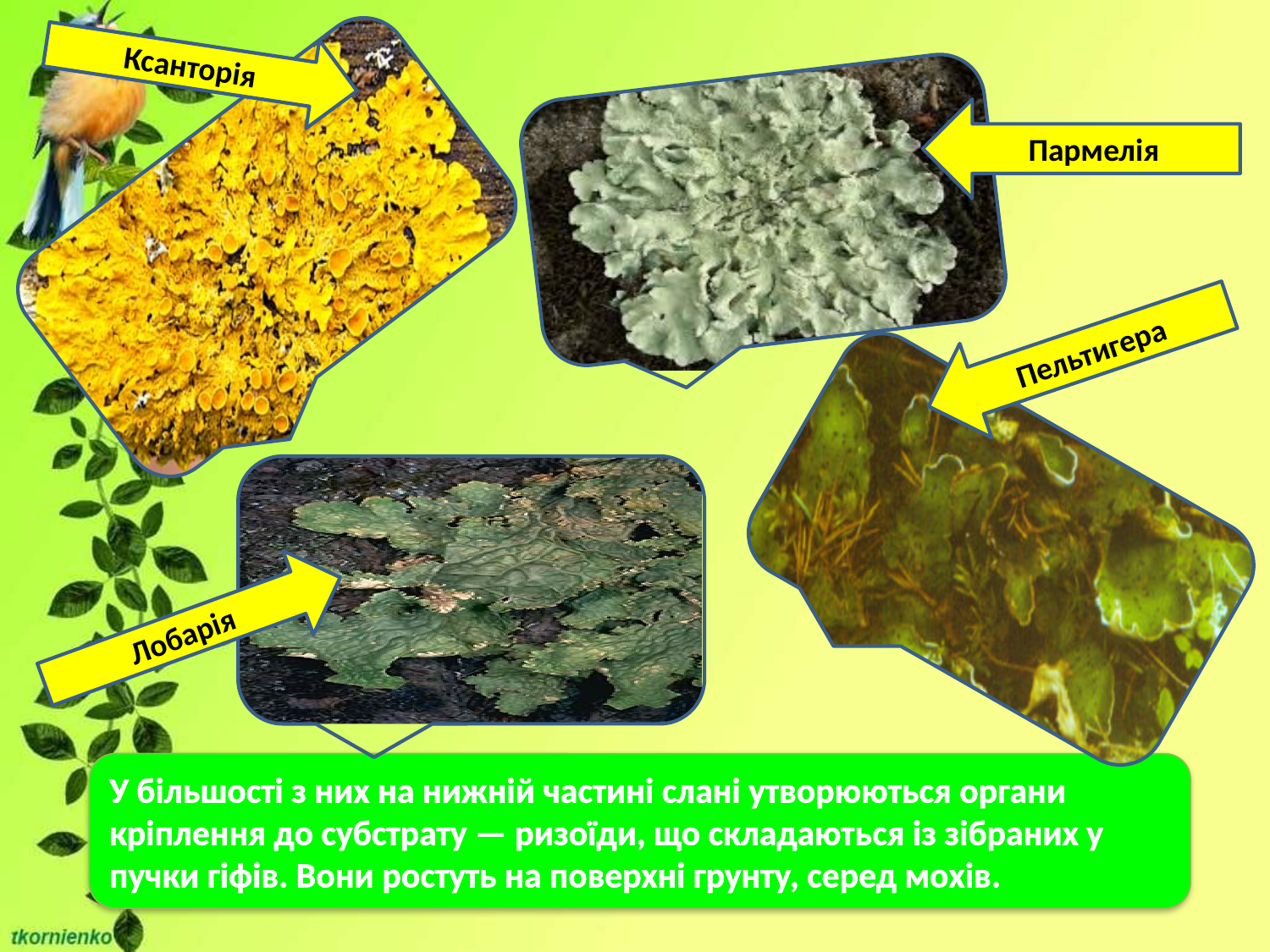

Ксанторія

Пармелія

Пельтигера

Лобарія
У більшості з них на нижній частині слані утворюються органи кріплення до субстрату — ризоїди, що складаються із зібраних у пучки гіфів. Вони ростуть на поверхні грунту, серед мохів.